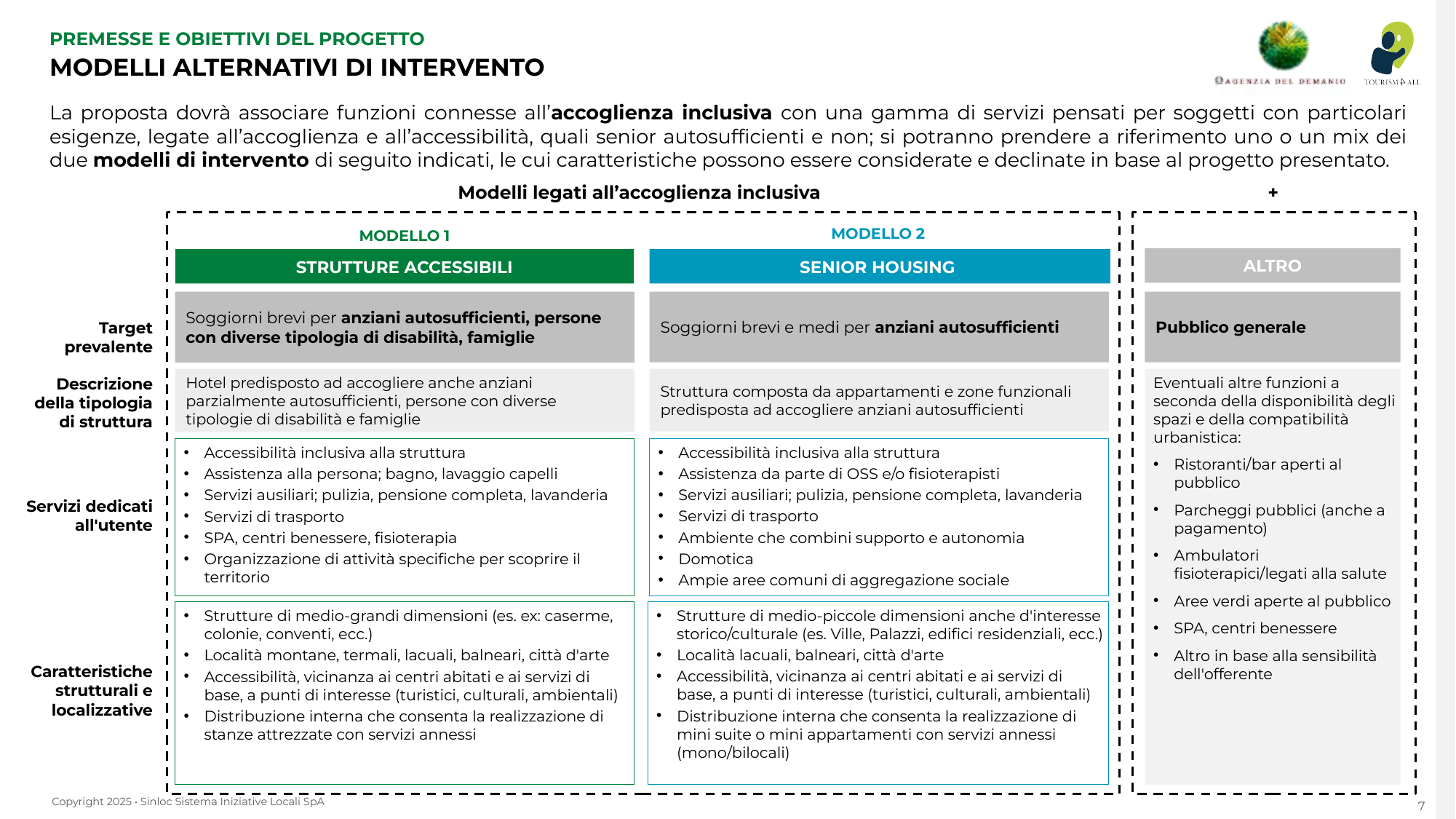

Premesse e obiettivi del progetto
MODELLI ALTERNATIVI DI INTERVENTO
La proposta dovrà associare funzioni connesse all’accoglienza inclusiva con una gamma di servizi pensati per soggetti con particolari esigenze, legate all’accoglienza e all’accessibilità, quali senior autosufficienti e non; si potranno prendere a riferimento uno o un mix dei due modelli di intervento di seguito indicati, le cui caratteristiche possono essere considerate e declinate in base al progetto presentato.
+
Modelli legati all’accoglienza inclusiva

MODELLO 2
MODELLO 1
ALTRO
SENIOR HOUSING
STRUTTURE ACCESSIBILI
Soggiorni brevi e medi per anziani autosufficienti
Pubblico generale
Soggiorni brevi per anziani autosufficienti, persone con diverse tipologia di disabilità, famiglie
Target prevalente
Eventuali altre funzioni a seconda della disponibilità degli spazi e della compatibilità urbanistica:
Ristoranti/bar aperti al pubblico
Parcheggi pubblici (anche a pagamento)
Ambulatori fisioterapici/legati alla salute
Aree verdi aperte al pubblico
SPA, centri benessere
Altro in base alla sensibilità dell'offerente

Struttura composta da appartamenti e zone funzionali predisposta ad accogliere anziani autosufficienti
Hotel predisposto ad accogliere anche anziani parzialmente autosufficienti, persone con diverse tipologie di disabilità e famiglie
Descrizione della tipologia di struttura
Accessibilità inclusiva alla struttura
Assistenza da parte di OSS e/o fisioterapisti
Servizi ausiliari; pulizia, pensione completa, lavanderia
Servizi di trasporto
Ambiente che combini supporto e autonomia
Domotica
Ampie aree comuni di aggregazione sociale

Accessibilità inclusiva alla struttura
Assistenza alla persona; bagno, lavaggio capelli
Servizi ausiliari; pulizia, pensione completa, lavanderia
Servizi di trasporto
SPA, centri benessere, fisioterapia
Organizzazione di attività specifiche per scoprire il territorio
Servizi dedicati all'utente
Strutture di medio-piccole dimensioni anche d'interesse storico/culturale (es. Ville, Palazzi, edifici residenziali, ecc.)
Località lacuali, balneari, città d'arte
Accessibilità, vicinanza ai centri abitati e ai servizi di base, a punti di interesse (turistici, culturali, ambientali)
Distribuzione interna che consenta la realizzazione di mini suite o mini appartamenti con servizi annessi (mono/bilocali)

Strutture di medio-grandi dimensioni (es. ex: caserme, colonie, conventi, ecc.)
Località montane, termali, lacuali, balneari, città d'arte
Accessibilità, vicinanza ai centri abitati e ai servizi di base, a punti di interesse (turistici, culturali, ambientali)
Distribuzione interna che consenta la realizzazione di stanze attrezzate con servizi annessi
Caratteristiche strutturali e localizzative